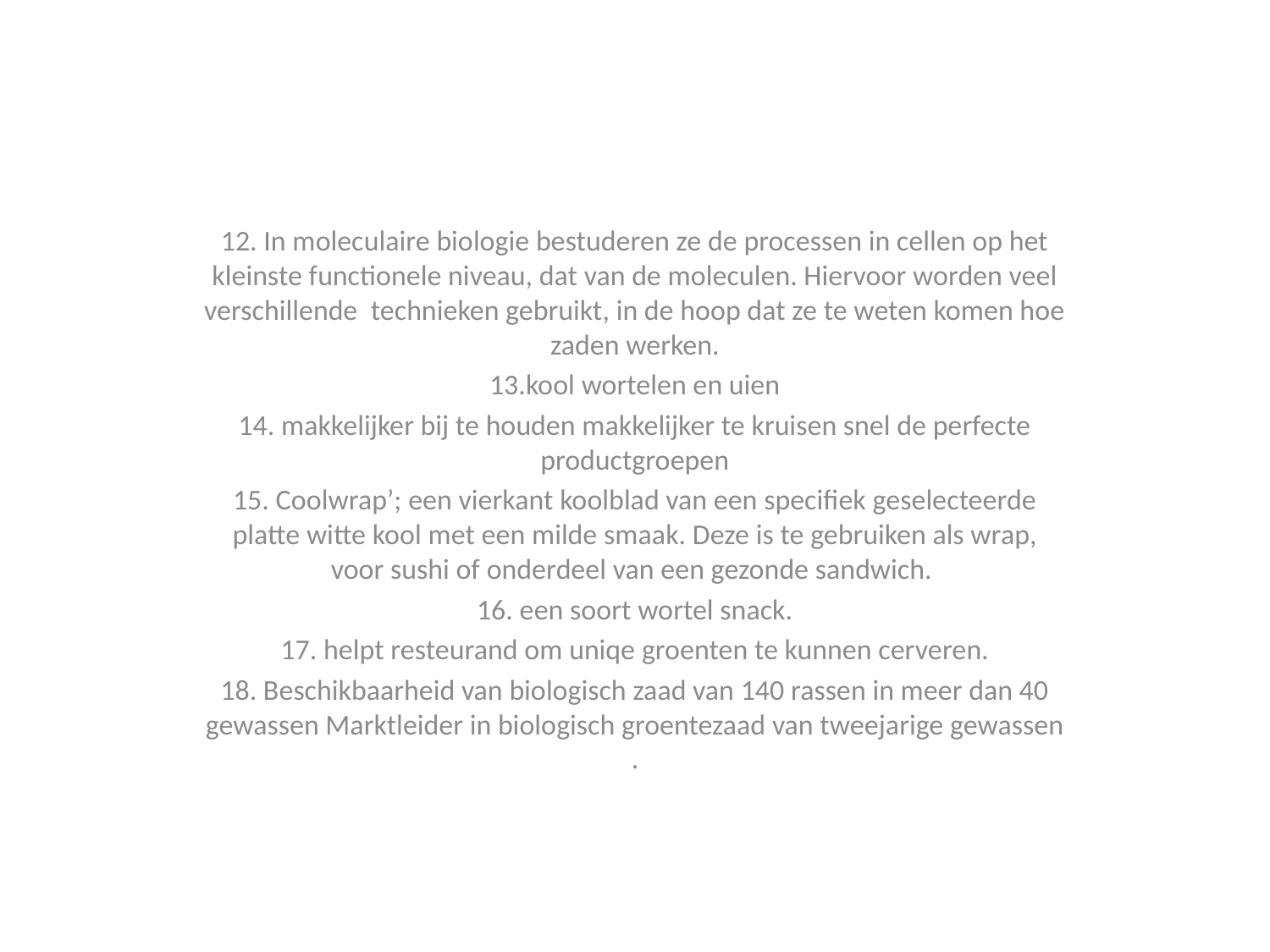

#
12. In moleculaire biologie bestuderen ze de processen in cellen op het kleinste functionele niveau, dat van de moleculen. Hiervoor worden veel verschillende  technieken gebruikt, in de hoop dat ze te weten komen hoe zaden werken.
13.kool wortelen en uien
14. makkelijker bij te houden makkelijker te kruisen snel de perfecte productgroepen
15. Coolwrap’; een vierkant koolblad van een specifiek geselecteerde platte witte kool met een milde smaak. Deze is te gebruiken als wrap, voor sushi of onderdeel van een gezonde sandwich.
16. een soort wortel snack.
17. helpt resteurand om uniqe groenten te kunnen cerveren.
18. Beschikbaarheid van biologisch zaad van 140 rassen in meer dan 40 gewassen Marktleider in biologisch groentezaad van tweejarige gewassen .